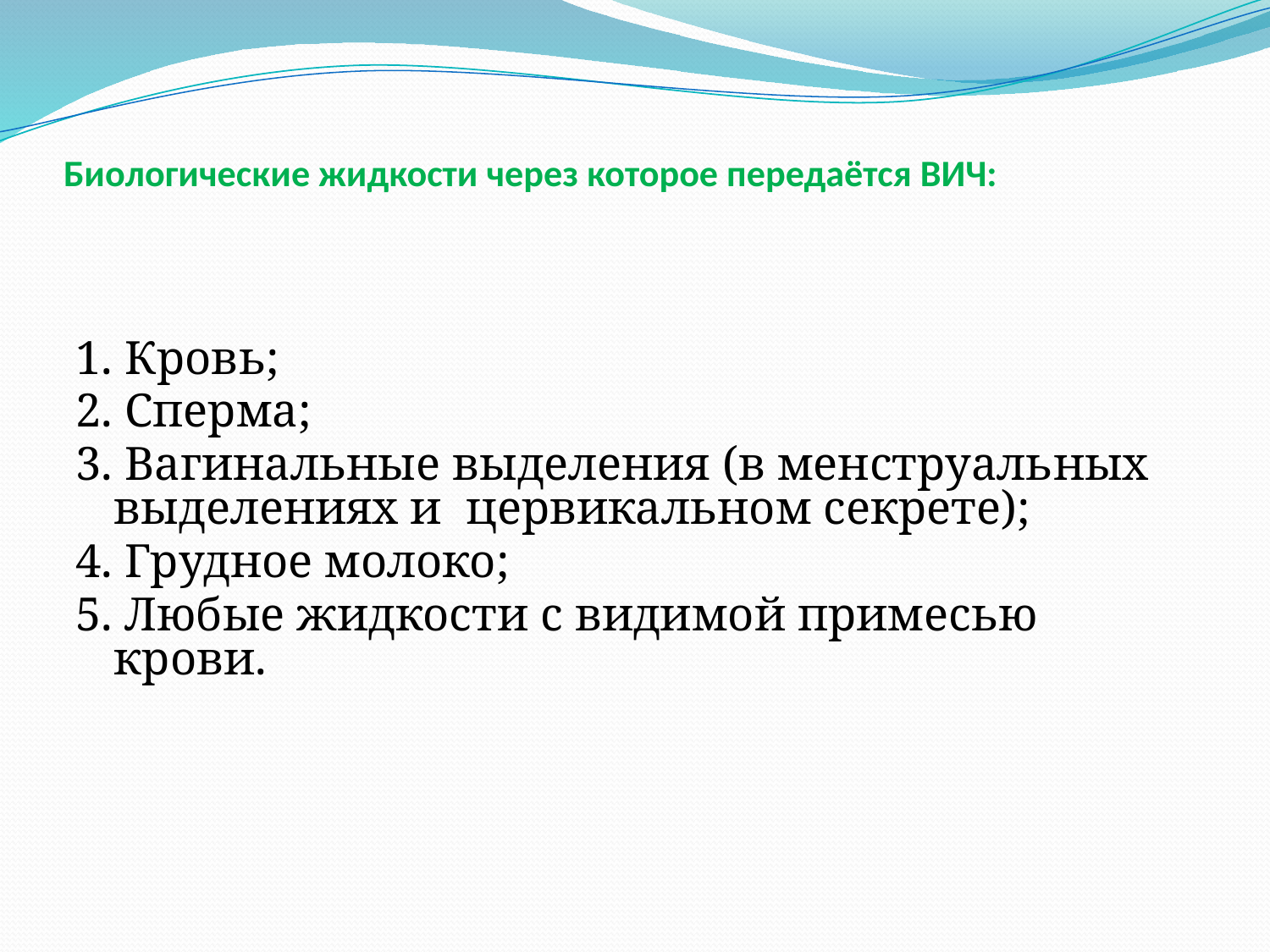

# Биологические жидкости через которое передаётся ВИЧ:

1. Кровь;
2. Сперма;
3. Вагинальные выделения (в менструальных выделениях и  цервикальном секрете);
4. Грудное молоко;
5. Любые жидкости с видимой примесью крови.